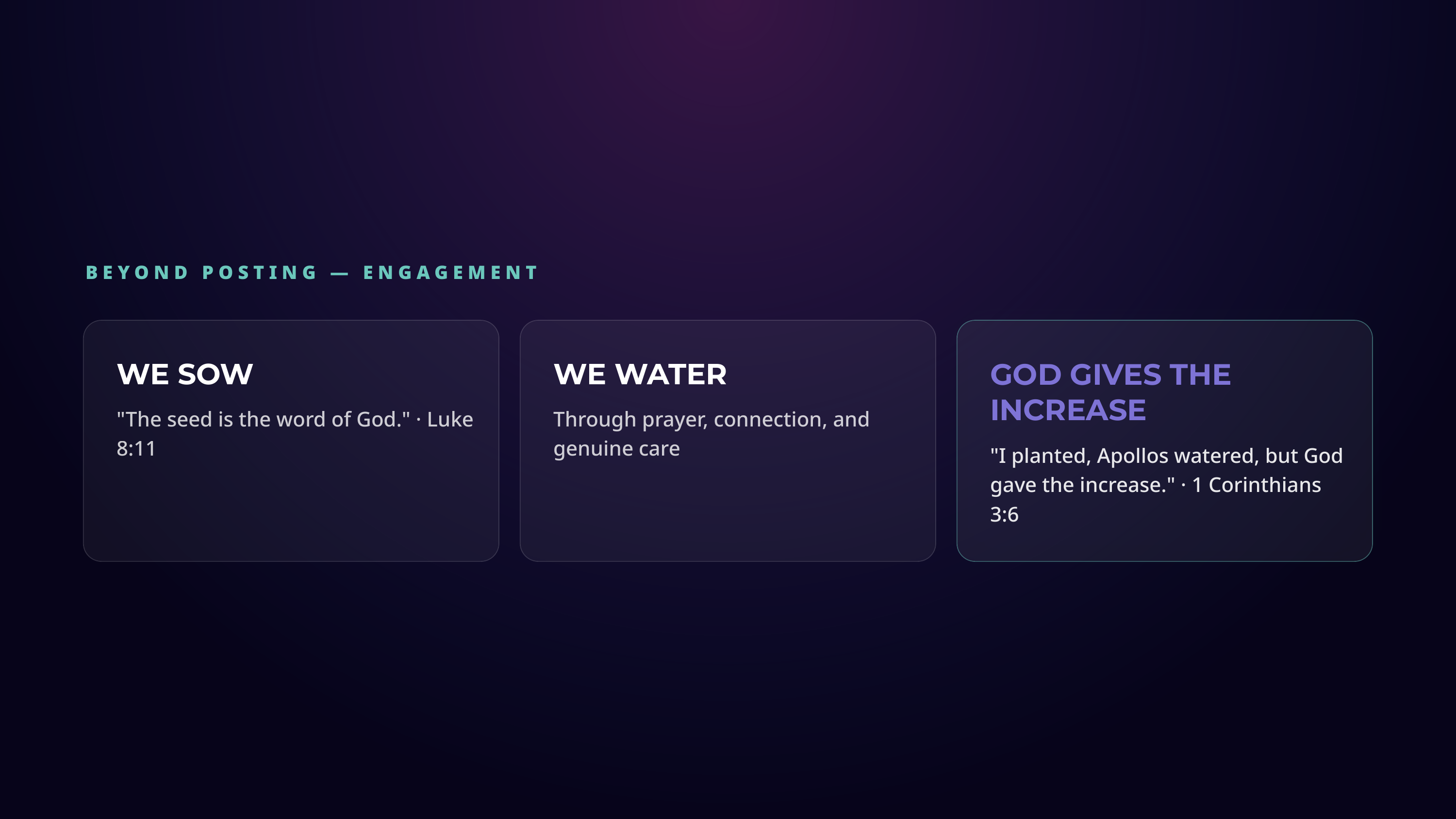

BEYOND POSTING — ENGAGEMENT

WE SOW
WE WATER
GOD GIVES THE INCREASE
"The seed is the word of God." · Luke 8:11
Through prayer, connection, and genuine care
"I planted, Apollos watered, but God gave the increase." · 1 Corinthians 3:6